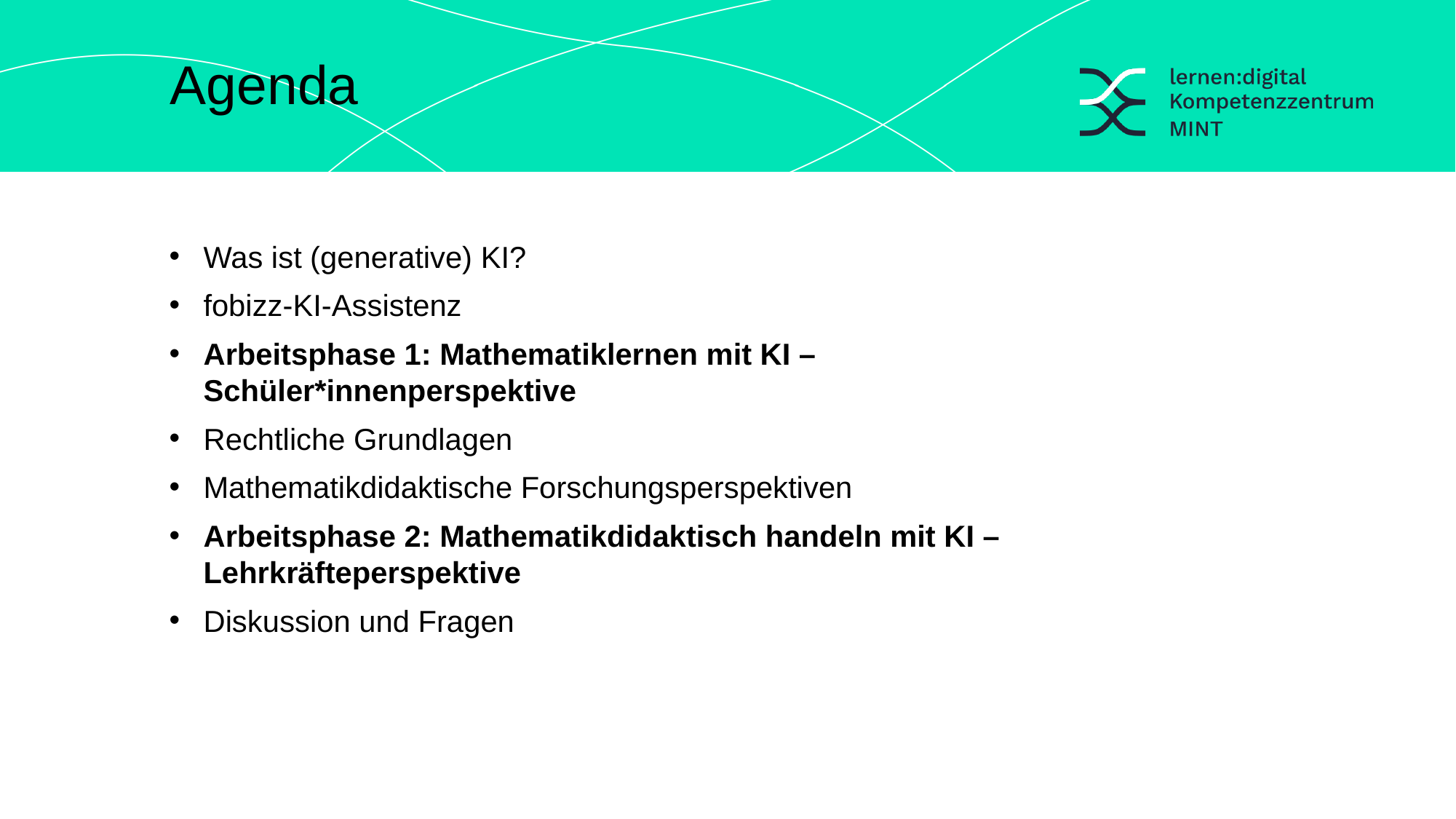

Agenda
Was ist (generative) KI?
fobizz-KI-Assistenz
Arbeitsphase 1: Mathematiklernen mit KI – Schüler*innenperspektive
Rechtliche Grundlagen
Mathematikdidaktische Forschungsperspektiven
Arbeitsphase 2: Mathematikdidaktisch handeln mit KI –Lehrkräfteperspektive
Diskussion und Fragen